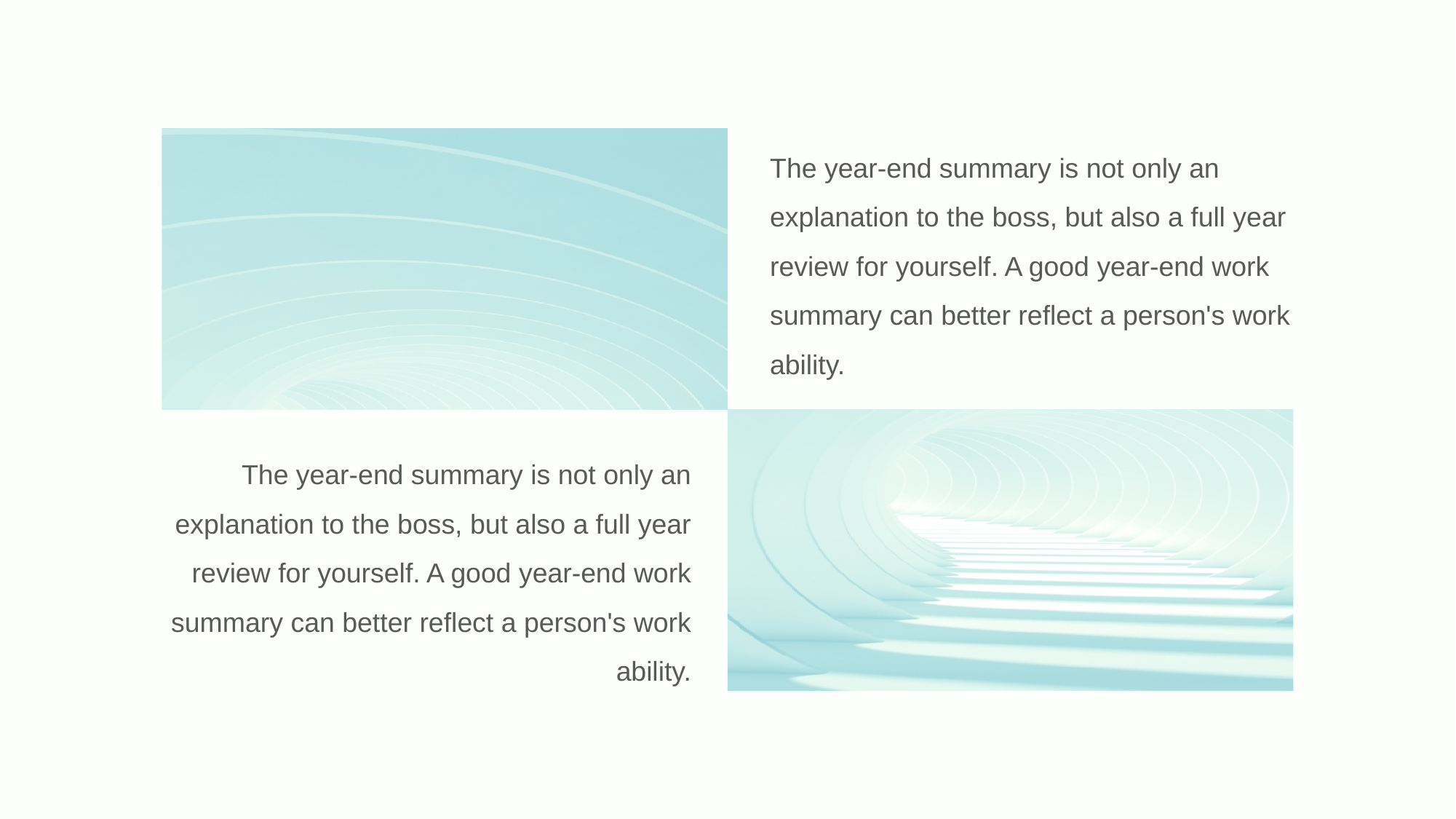

The year-end summary is not only an explanation to the boss, but also a full year review for yourself. A good year-end work summary can better reflect a person's work ability.

The year-end summary is not only an explanation to the boss, but also a full year review for yourself. A good year-end work summary can better reflect a person's work ability.